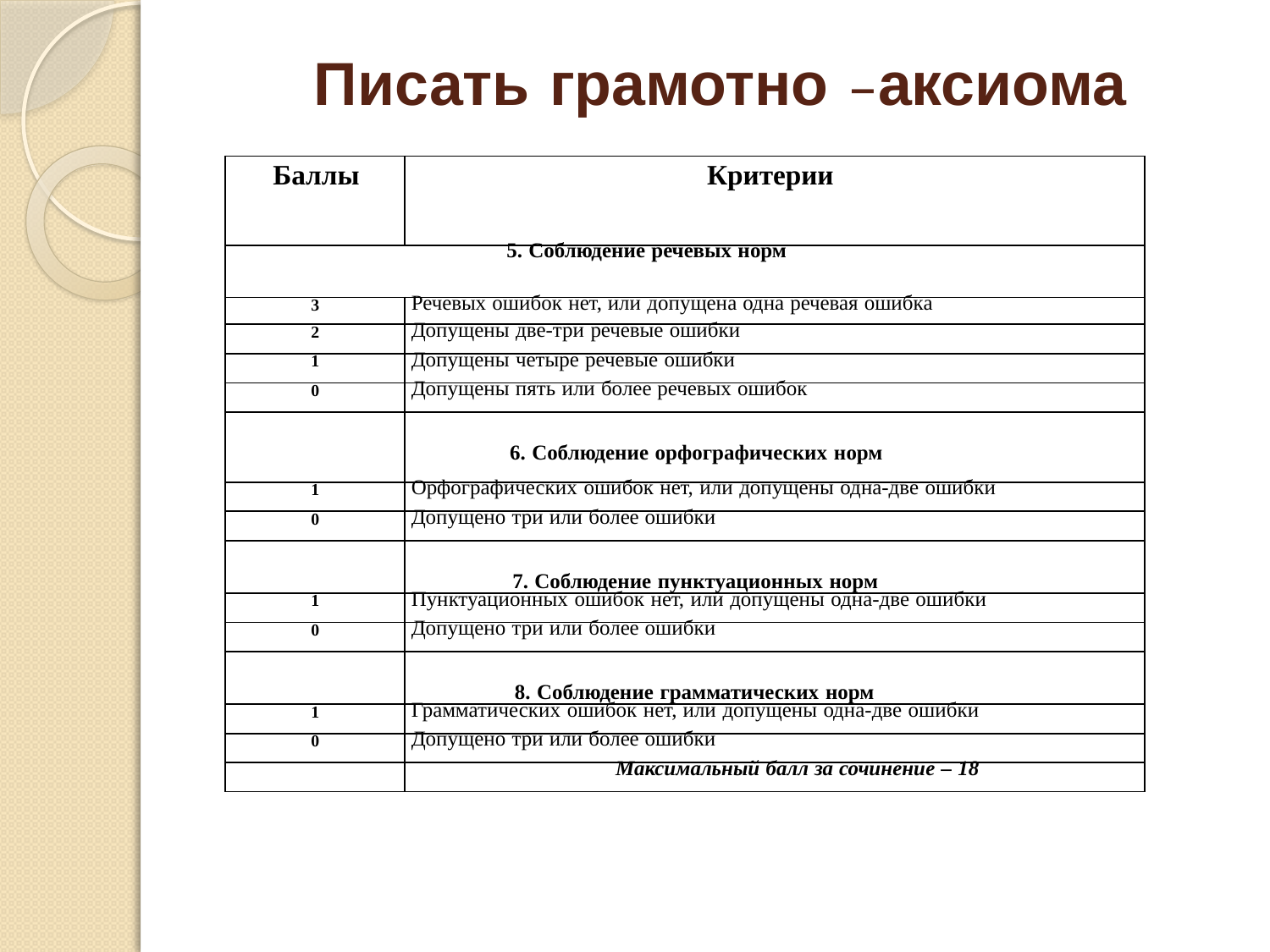

# Писать грамотно –аксиома
| Баллы | Критерии |
| --- | --- |
| 5. Соблюдение речевых норм |  |
| 3 | Речевых ошибок нет, или допущена одна речевая ошибка |
| 2 | Допущены две-три речевые ошибки |
| 1 | Допущены четыре речевые ошибки |
| 0 | Допущены пять или более речевых ошибок |
|  | 6. Соблюдение орфографических норм |
| 1 | Орфографических ошибок нет, или допущены одна-две ошибки |
| 0 | Допущено три или более ошибки |
|  | 7. Соблюдение пунктуационных норм |
| 1 | Пунктуационных ошибок нет, или допущены одна-две ошибки |
| 0 | Допущено три или более ошибки |
|  | 8. Соблюдение грамматических норм |
| 1 | Грамматических ошибок нет, или допущены одна-две ошибки |
| 0 | Допущено три или более ошибки |
|  | Максимальный балл за сочинение – 18 |